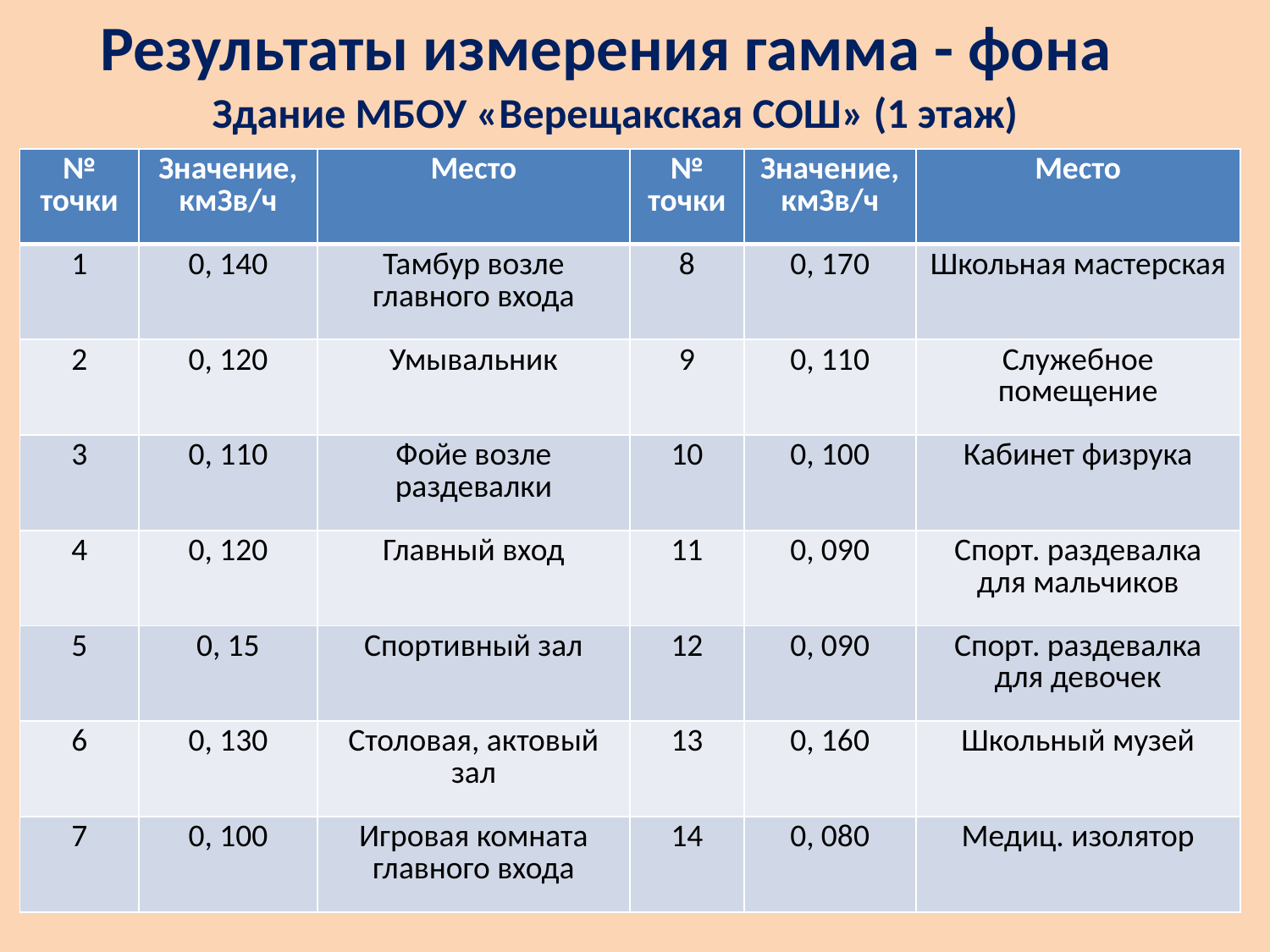

Результаты измерения гамма - фона
Здание МБОУ «Верещакская СОШ» (1 этаж)
| № точки | Значение, кмЗв/ч | Место | № точки | Значение, кмЗв/ч | Место |
| --- | --- | --- | --- | --- | --- |
| 1 | 0, 140 | Тамбур возле главного входа | 8 | 0, 170 | Школьная мастерская |
| 2 | 0, 120 | Умывальник | 9 | 0, 110 | Служебное помещение |
| 3 | 0, 110 | Фойе возле раздевалки | 10 | 0, 100 | Кабинет физрука |
| 4 | 0, 120 | Главный вход | 11 | 0, 090 | Спорт. раздевалка для мальчиков |
| 5 | 0, 15 | Спортивный зал | 12 | 0, 090 | Спорт. раздевалка для девочек |
| 6 | 0, 130 | Столовая, актовый зал | 13 | 0, 160 | Школьный музей |
| 7 | 0, 100 | Игровая комната главного входа | 14 | 0, 080 | Медиц. изолятор |